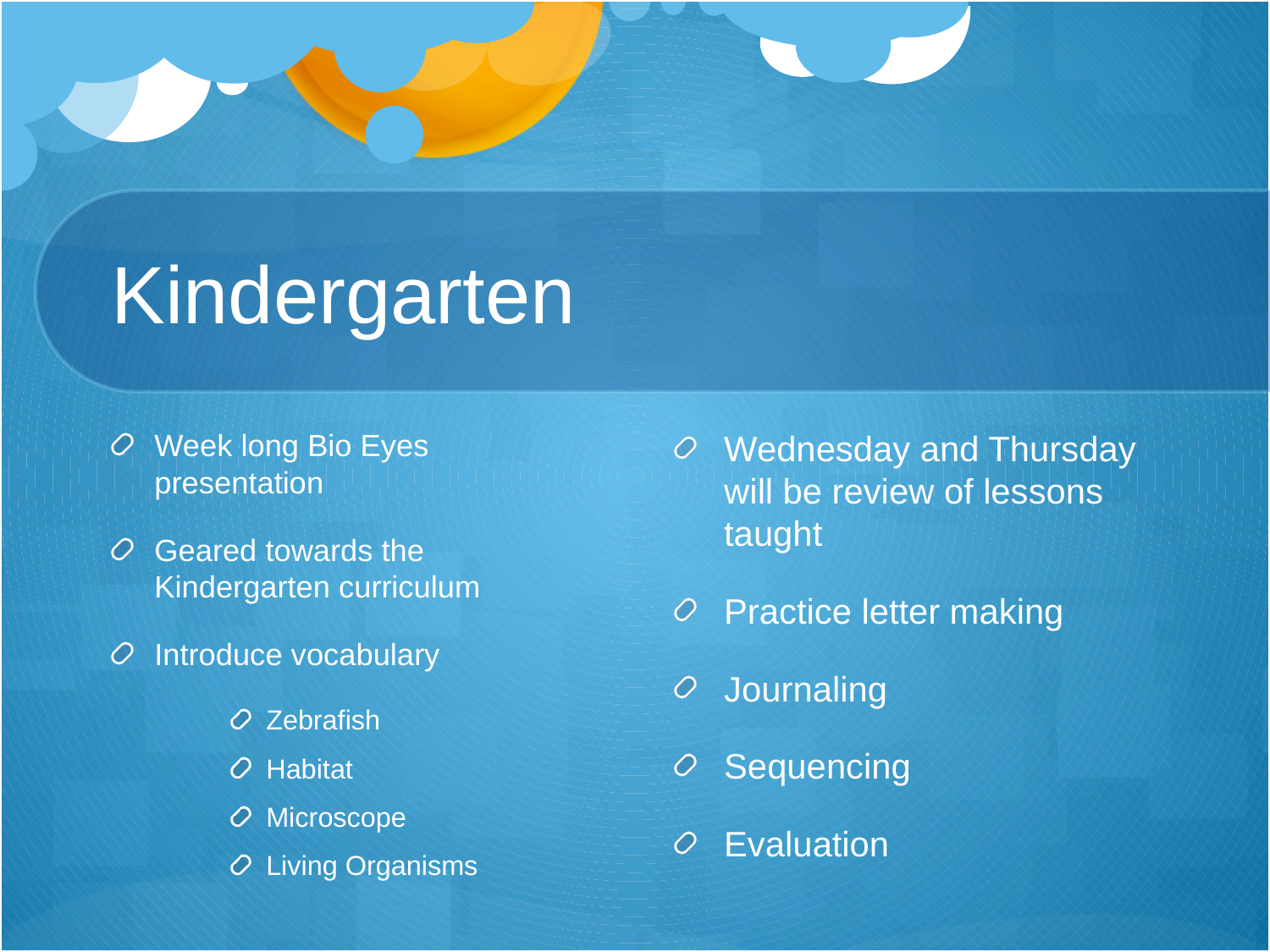

# Kindergarten
Week long Bio Eyes presentation
Geared towards the Kindergarten curriculum
Introduce vocabulary
Zebrafish
Habitat
Microscope
Living Organisms
Wednesday and Thursday will be review of lessons taught
Practice letter making
Journaling
Sequencing
Evaluation